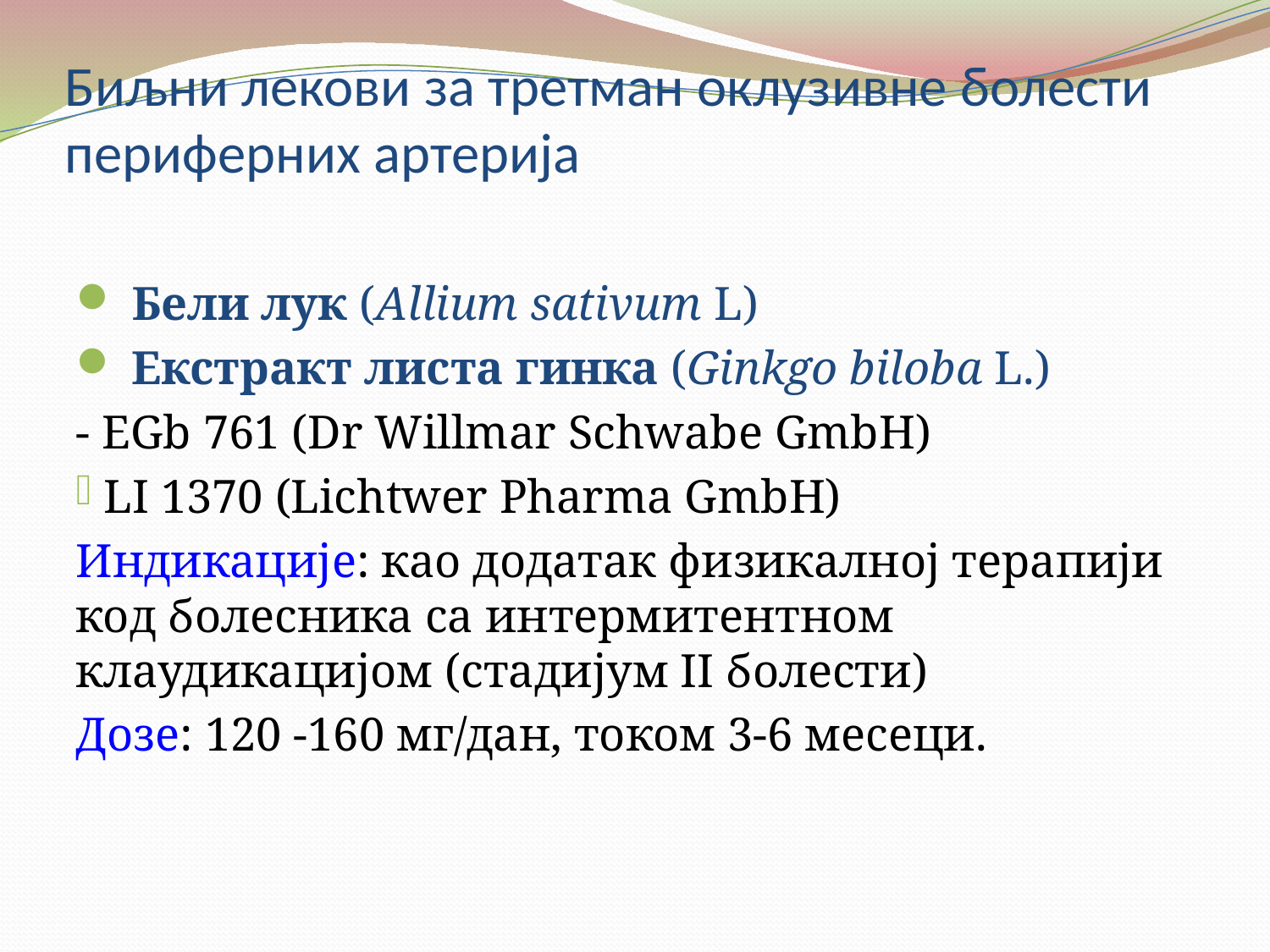

# Биљни лекови за третман оклузивне болести периферних артерија
 Бели лук (Allium sativum L)
 Екстракт листа гинка (Ginkgo biloba L.)
- EGb 761 (Dr Willmar Schwabe GmbH)
 LI 1370 (Lichtwer Pharma GmbH)
Индикације: као додатак физикалној терапији код болесника са интермитентном клаудикацијом (стадијум II болести)
Дозе: 120 -160 мг/дан, током 3-6 месеци.